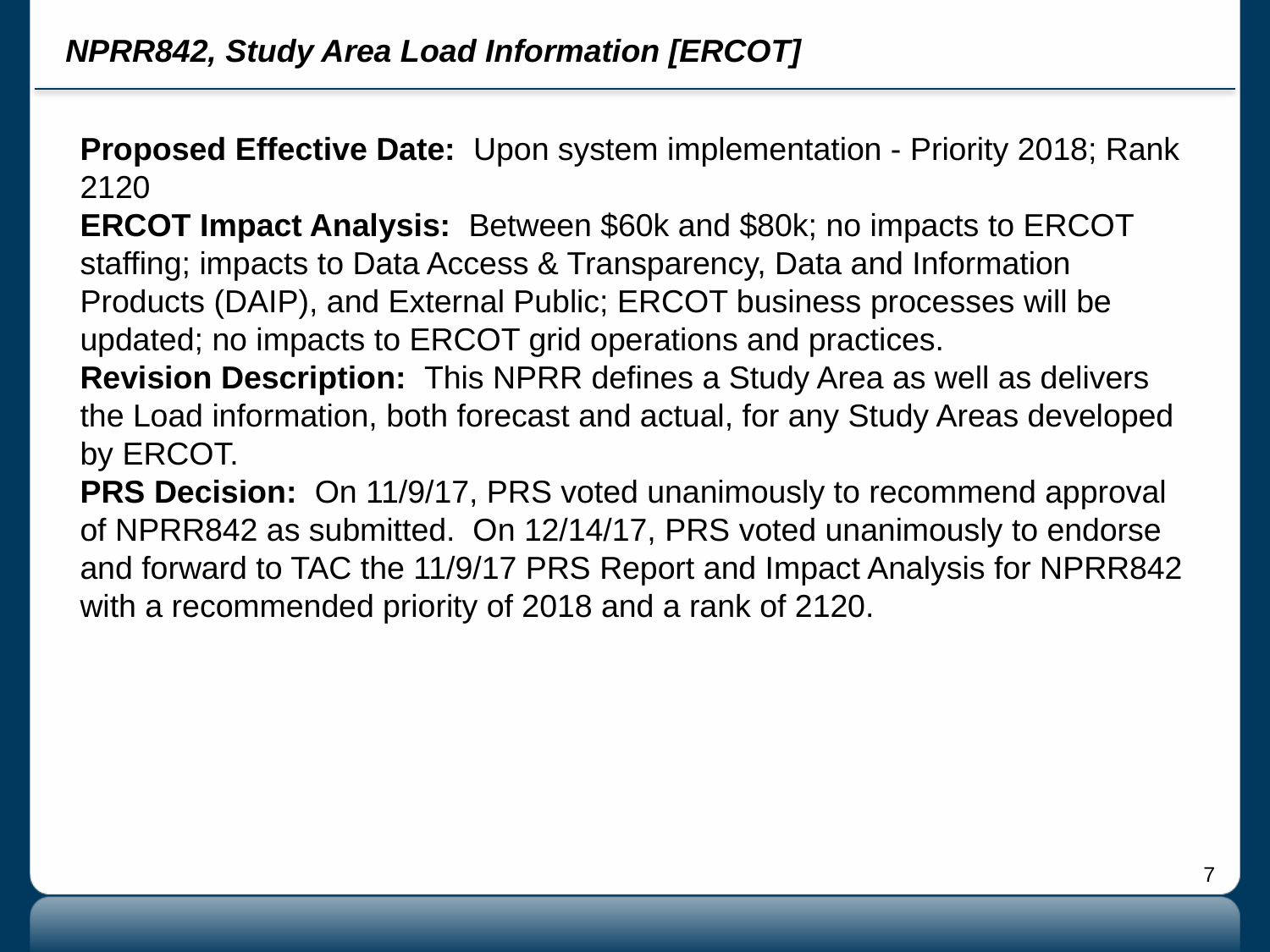

# NPRR842, Study Area Load Information [ERCOT]
Proposed Effective Date:  Upon system implementation - Priority 2018; Rank 2120
ERCOT Impact Analysis:  Between $60k and $80k; no impacts to ERCOT staffing; impacts to Data Access & Transparency, Data and Information Products (DAIP), and External Public; ERCOT business processes will be updated; no impacts to ERCOT grid operations and practices.
Revision Description:  This NPRR defines a Study Area as well as delivers the Load information, both forecast and actual, for any Study Areas developed by ERCOT.
PRS Decision:  On 11/9/17, PRS voted unanimously to recommend approval of NPRR842 as submitted.  On 12/14/17, PRS voted unanimously to endorse and forward to TAC the 11/9/17 PRS Report and Impact Analysis for NPRR842 with a recommended priority of 2018 and a rank of 2120.